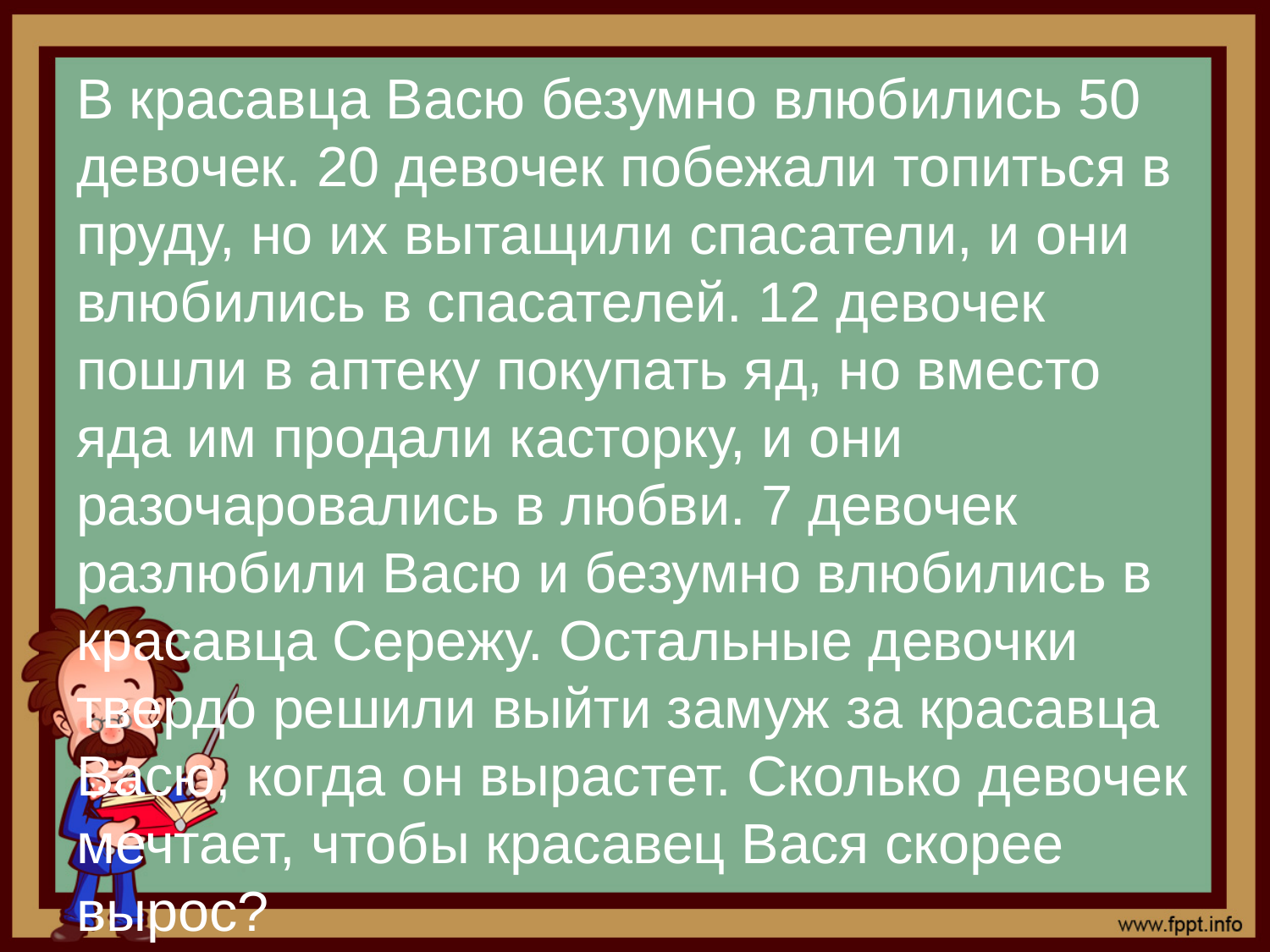

#
В красавца Васю безумно влюбились 50 девочек. 20 девочек побежали топиться в пруду, но их вытащили спасатели, и они влюбились в спасателей. 12 девочек пошли в аптеку покупать яд, но вместо яда им продали касторку, и они разочаровались в любви. 7 девочек разлюбили Васю и безумно влюбились в красавца Сережу. Остальные девочки твердо решили выйти замуж за красавца Васю, когда он вырастет. Сколько девочек мечтает, чтобы красавец Вася скорее вырос?